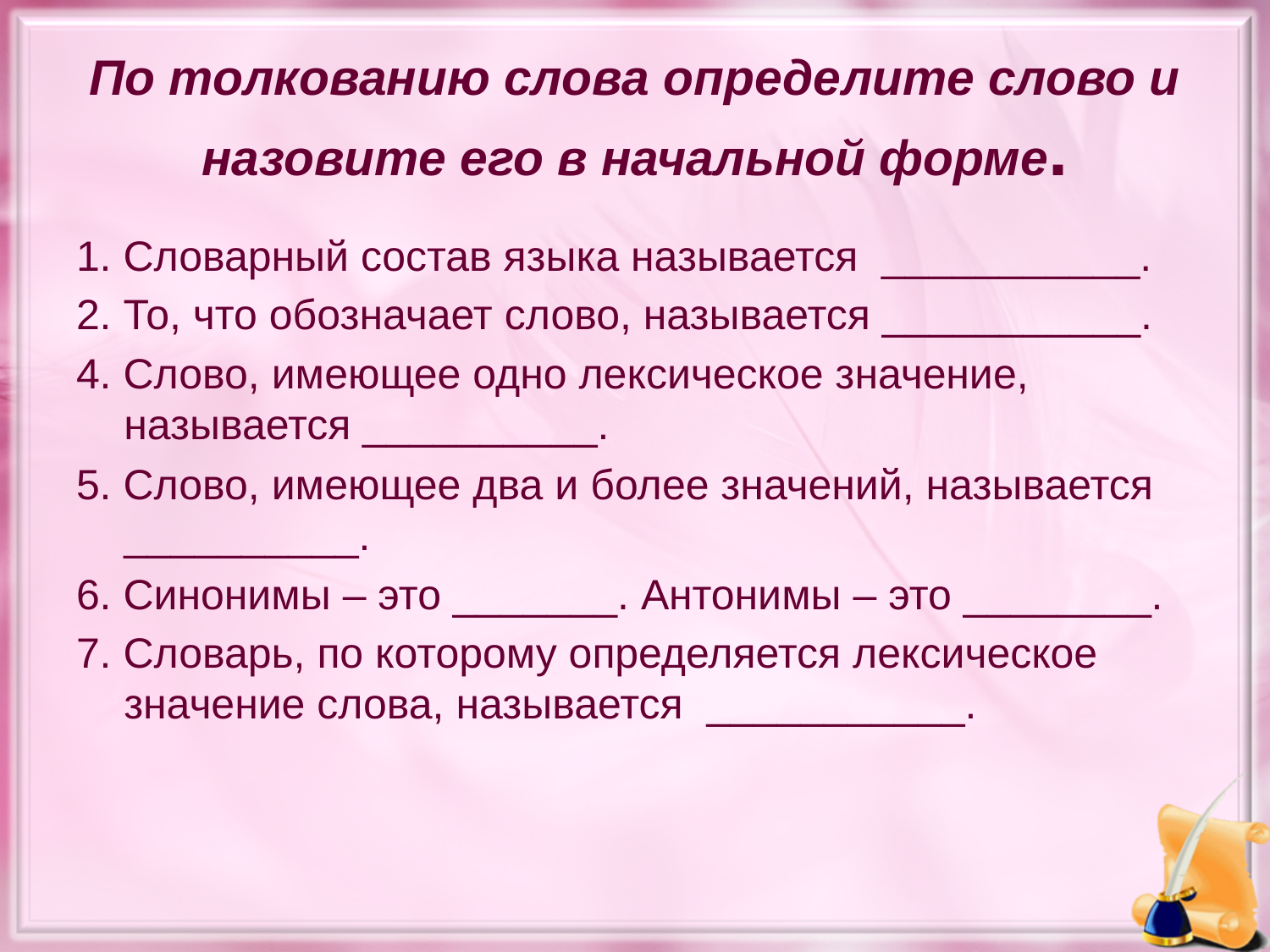

# По толкованию слова определите слово и назовите его в начальной форме.
1. Словарный состав языка называется  ___________.
2. То, что обозначает слово, называется ___________.
4. Слово, имеющее одно лексическое значение, называется __________.
5. Слово, имеющее два и более значений, называется __________.
6. Синонимы – это _______. Антонимы – это ________.
7. Словарь, по которому определяется лексическое значение слова, называется  ___________.